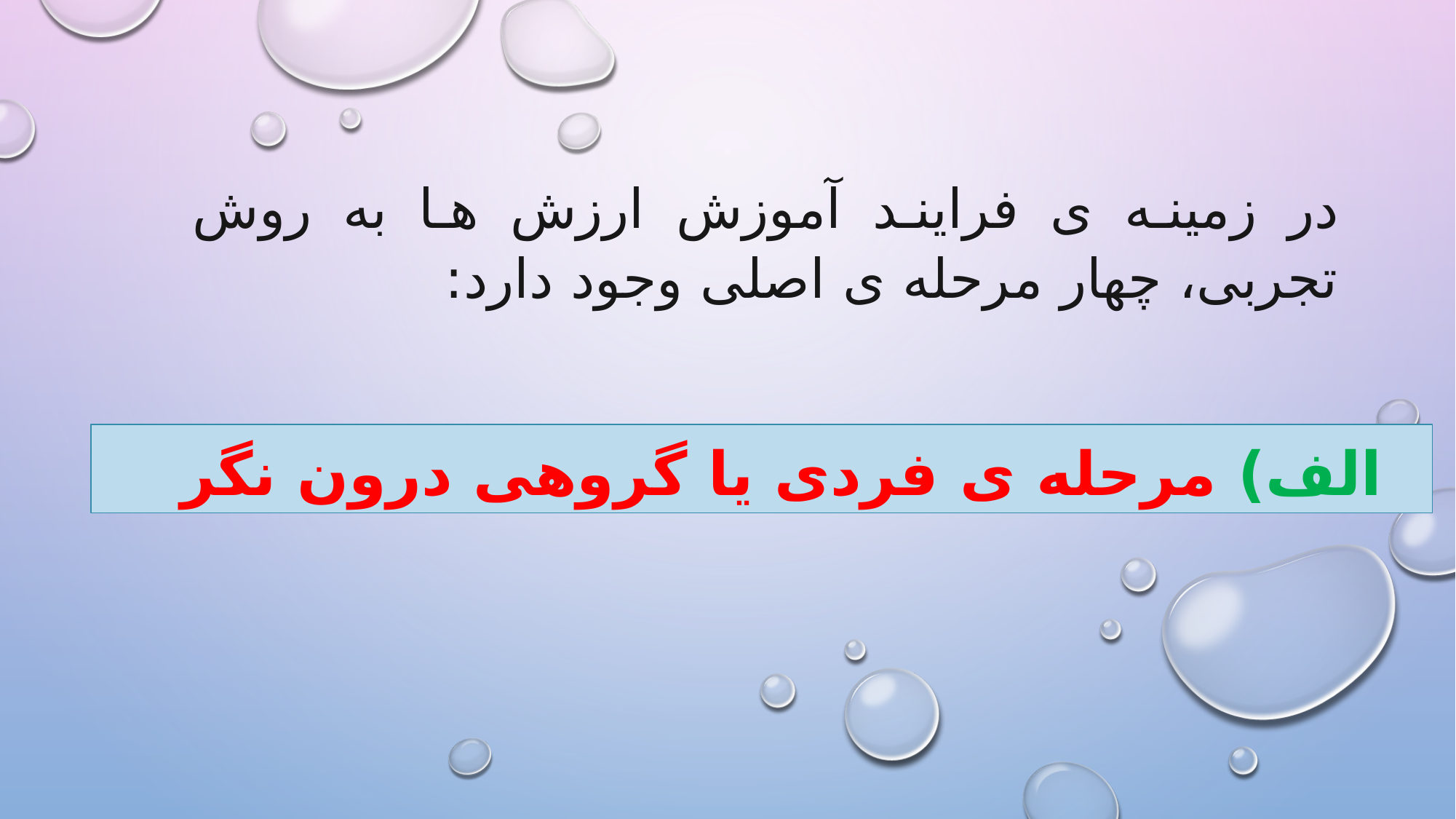

در زمينه ی فرايند آموزش ارزش ها به روش تجربی، چهار مرحله ی اصلی وجود دارد:
الف) مرحله ی فردی يا گروهی درون نگر